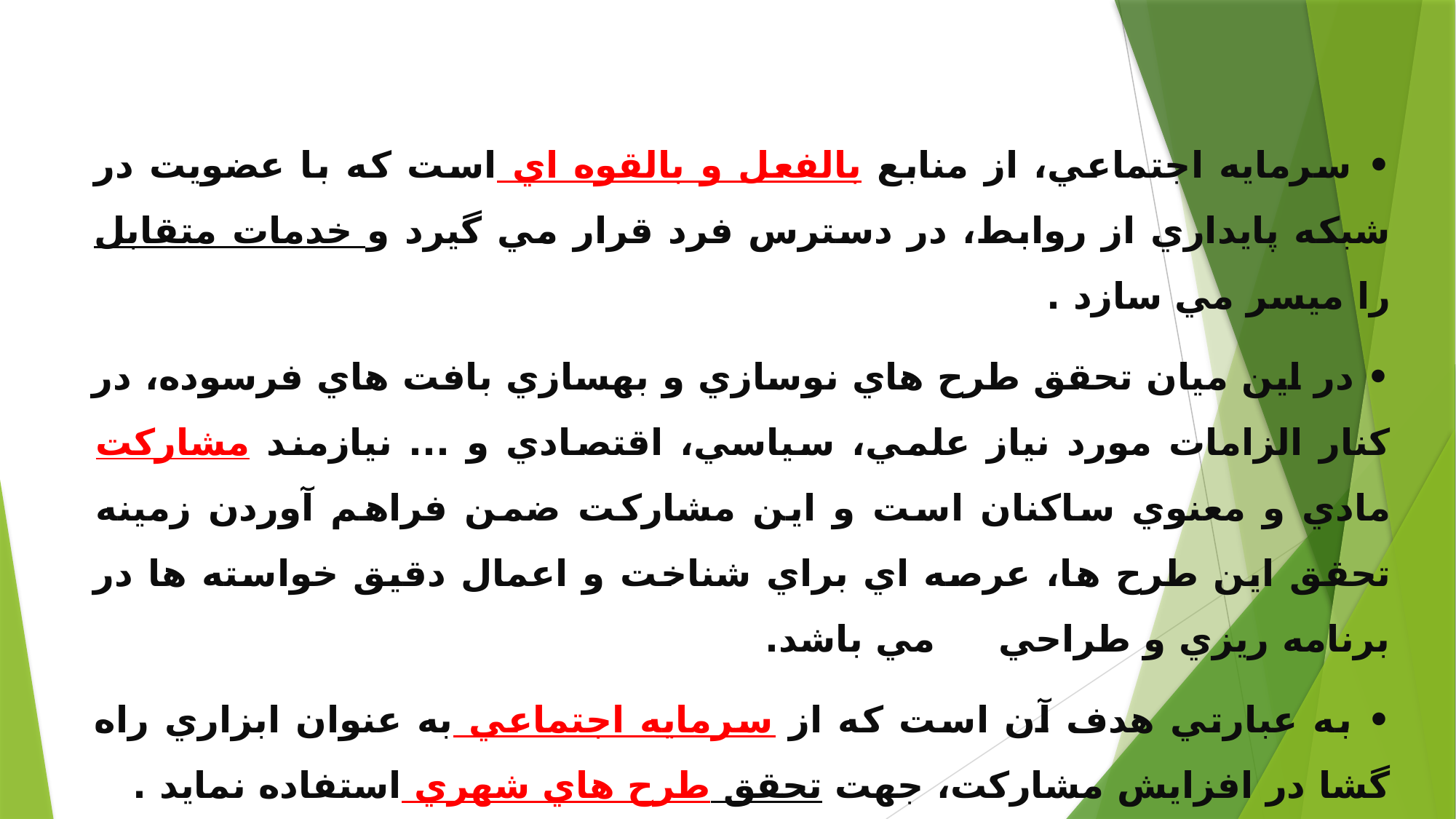

• سرمايه اجتماعي، از منابع بالفعل و بالقوه اي است كه با عضويت در شبكه پايداري از روابط، در دسترس فرد قرار مي گيرد و خدمات متقابل را ميسر مي سازد .
• در اين ميان تحقق طرح هاي نوسازي و بهسازي بافت هاي فرسوده، در كنار الزامات مورد نياز علمي، سياسي، اقتصادي و ... نيازمند مشاركت مادي و معنوي ساكنان است و اين مشاركت ضمن فراهم آوردن زمينه تحقق اين طرح ها، عرصه اي براي شناخت و اعمال دقيق خواسته ها در برنامه ريزي و طراحي     مي باشد.
• به عبارتي هدف آن است كه از سرمايه اجتماعي به عنوان ابزاري راه گشا در افزايش مشاركت، جهت تحقق طرح هاي شهري استفاده نمايد .